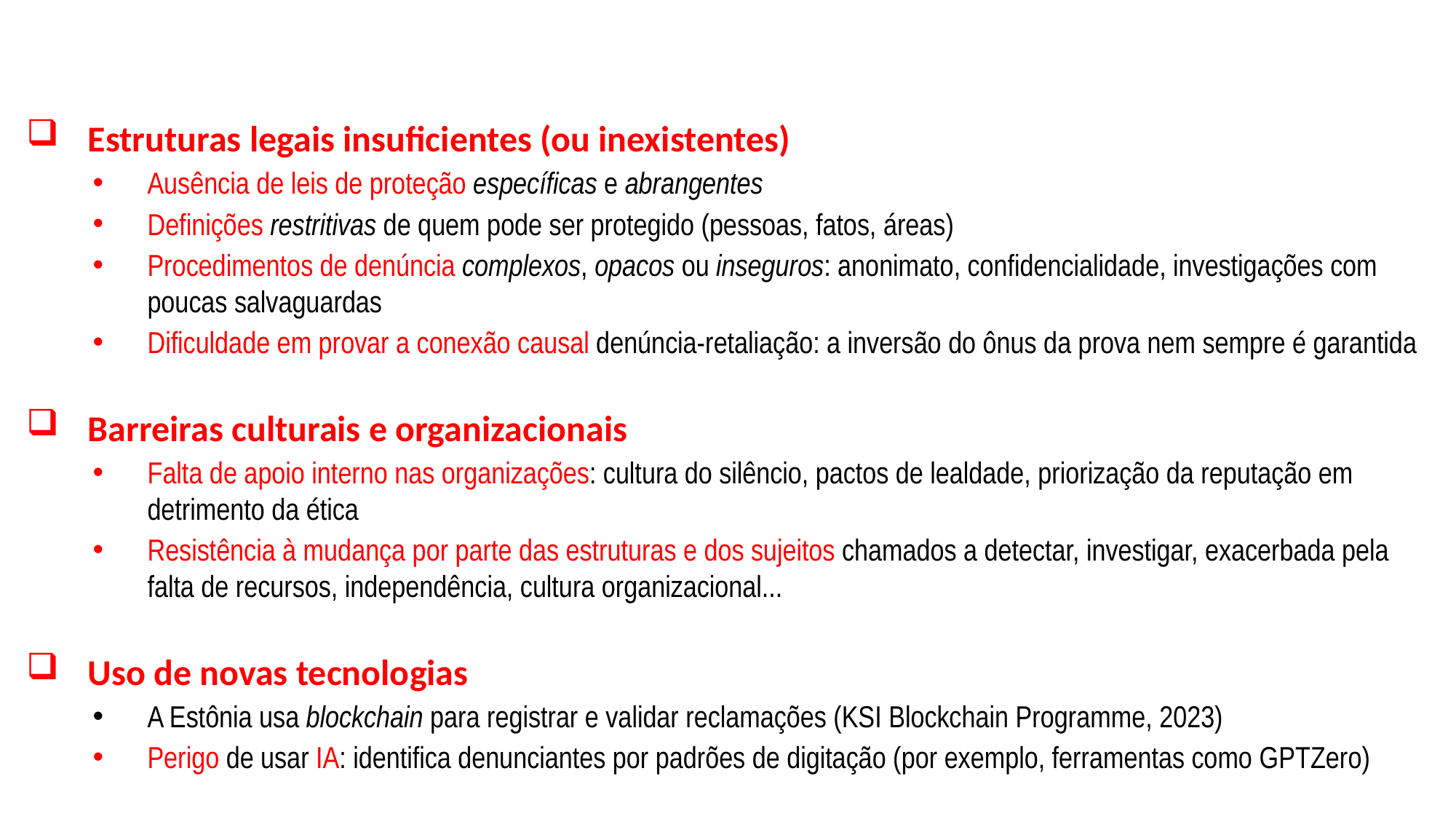

Estruturas legais insuficientes (ou inexistentes)
Ausência de leis de proteção específicas e abrangentes
Definições restritivas de quem pode ser protegido (pessoas, fatos, áreas)
Procedimentos de denúncia complexos, opacos ou inseguros: anonimato, confidencialidade, investigações com poucas salvaguardas
Dificuldade em provar a conexão causal denúncia-retaliação: a inversão do ônus da prova nem sempre é garantida

Barreiras culturais e organizacionais
Falta de apoio interno nas organizações: cultura do silêncio, pactos de lealdade, priorização da reputação em detrimento da ética
Resistência à mudança por parte das estruturas e dos sujeitos chamados a detectar, investigar, exacerbada pela falta de recursos, independência, cultura organizacional...

Uso de novas tecnologias
A Estônia usa blockchain para registrar e validar reclamações (KSI Blockchain Programme, 2023)
Perigo de usar IA: identifica denunciantes por padrões de digitação (por exemplo, ferramentas como GPTZero)